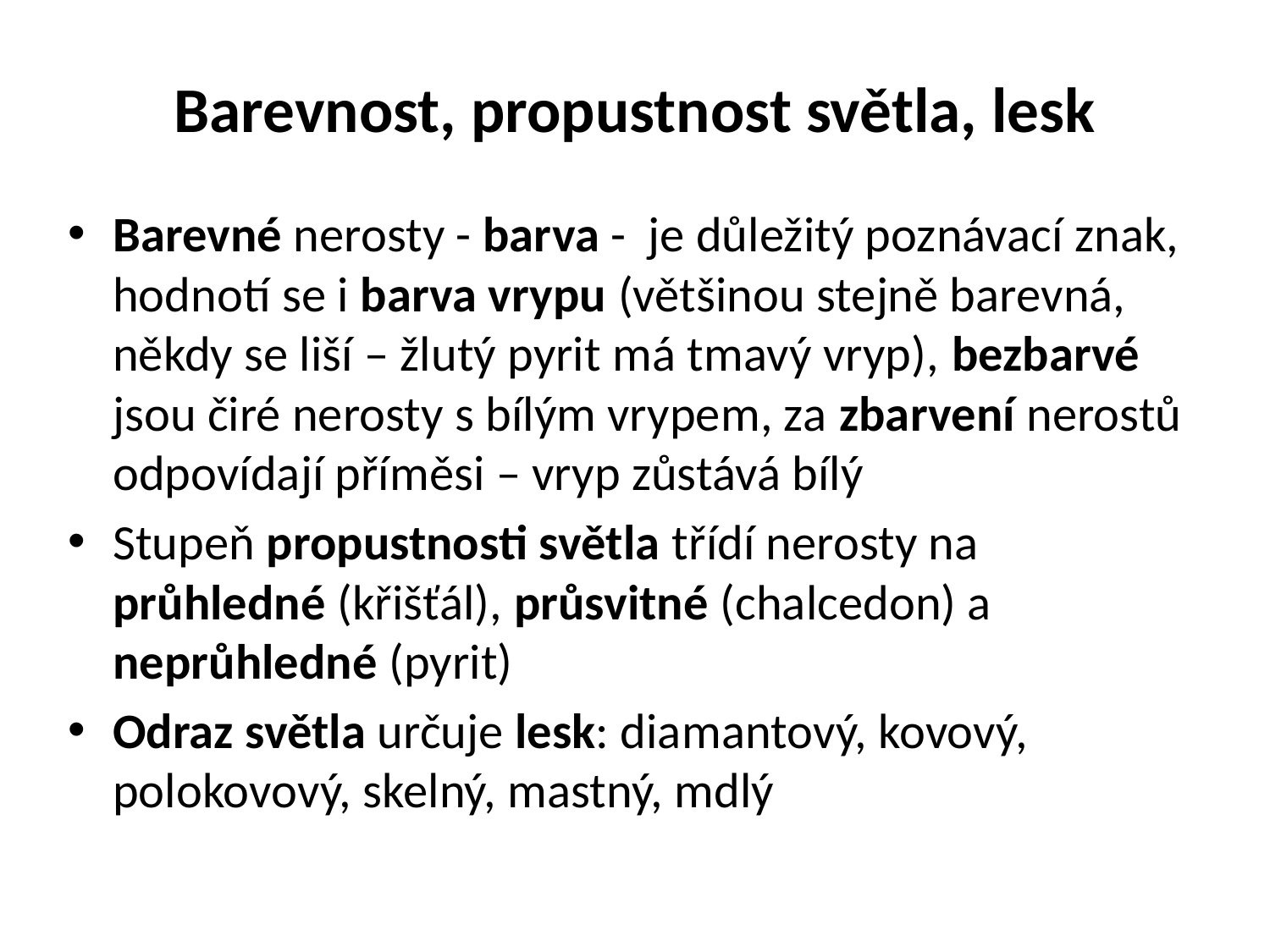

# Barevnost, propustnost světla, lesk
Barevné nerosty - barva -  je důležitý poznávací znak, hodnotí se i barva vrypu (většinou stejně barevná, někdy se liší – žlutý pyrit má tmavý vryp), bezbarvé jsou čiré nerosty s bílým vrypem, za zbarvení nerostů odpovídají příměsi – vryp zůstává bílý
Stupeň propustnosti světla třídí nerosty na průhledné (křišťál), průsvitné (chalcedon) a neprůhledné (pyrit)
Odraz světla určuje lesk: diamantový, kovový, polokovový, skelný, mastný, mdlý